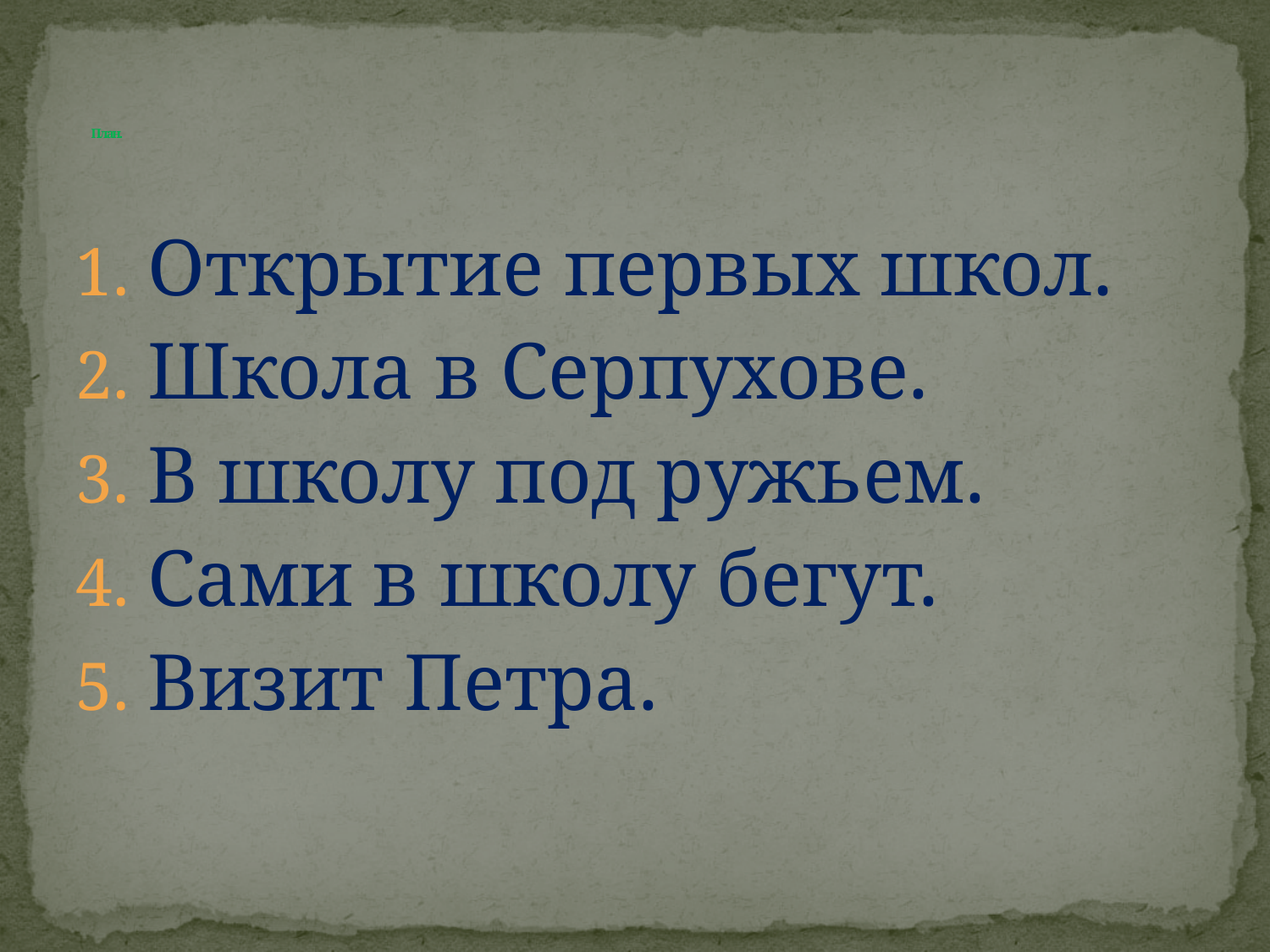

# План.
Открытие первых школ.
Школа в Серпухове.
В школу под ружьем.
Сами в школу бегут.
Визит Петра.